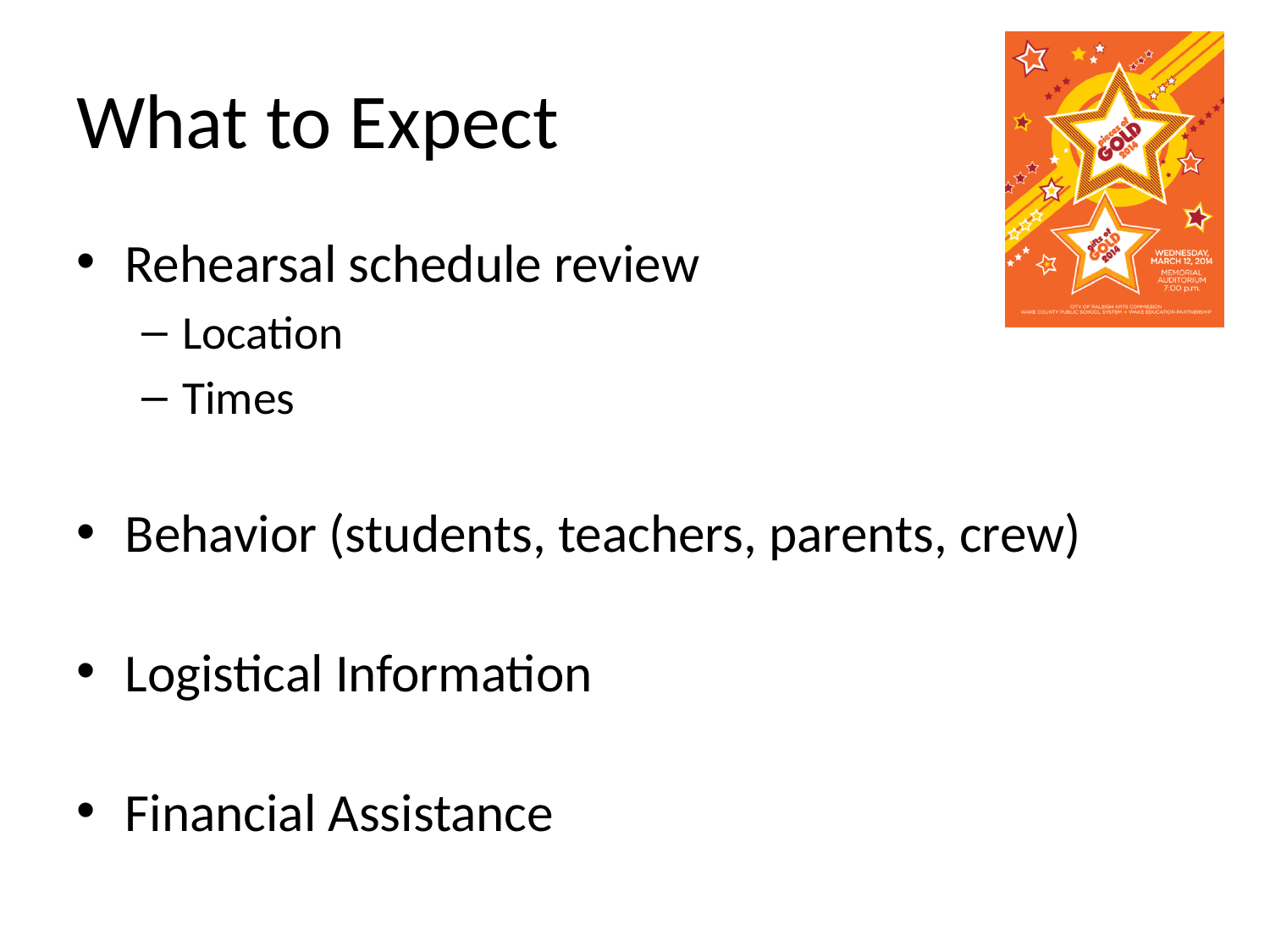

# What to Expect
Rehearsal schedule review
Location
Times
Behavior (students, teachers, parents, crew)
Logistical Information
Financial Assistance